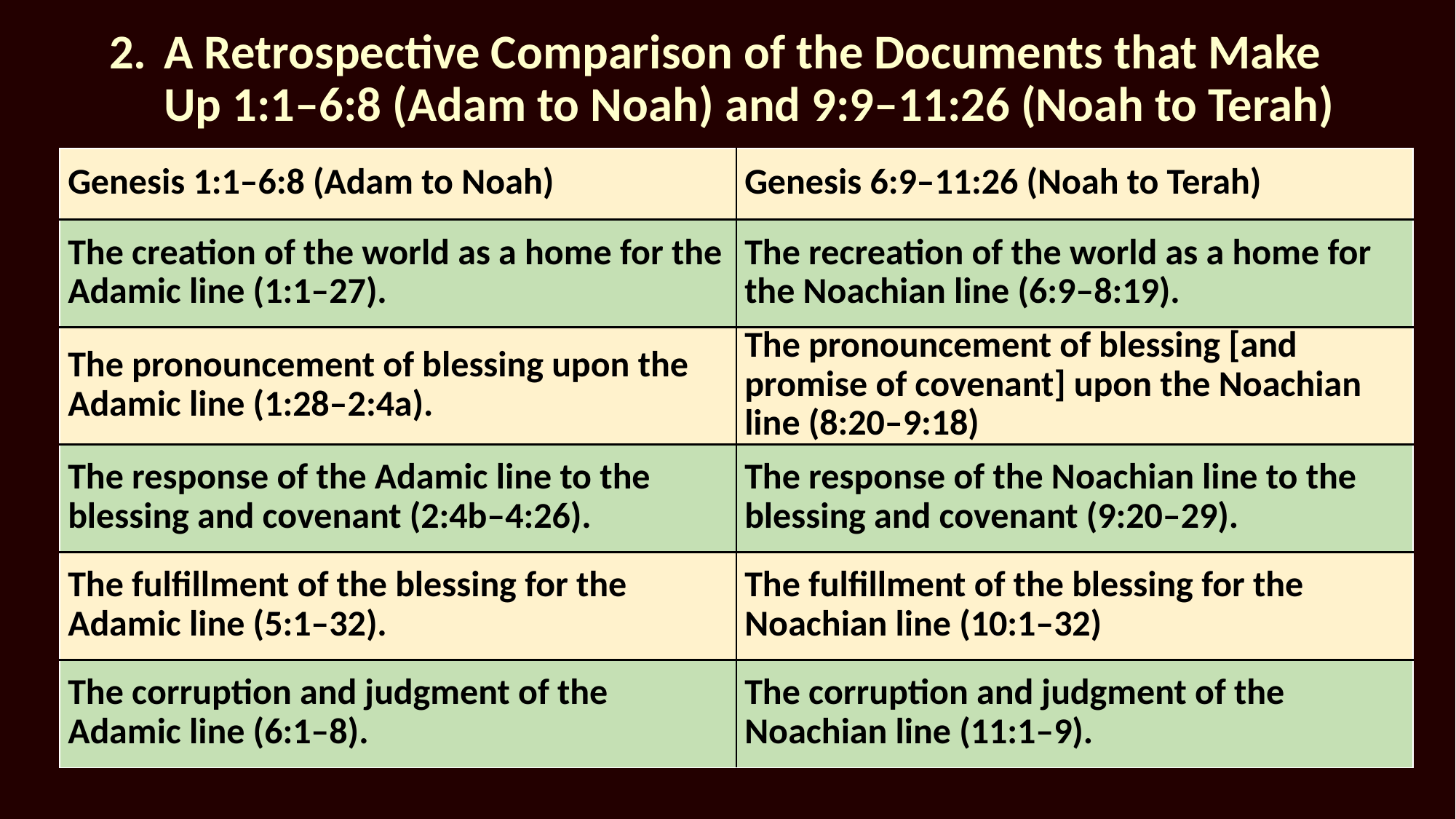

# 2.	A Retrospective Comparison of the Documents that Make Up 1:1–6:8 (Adam to Noah) and 9:9–11:26 (Noah to Terah)
| Genesis 1:1–6:8 (Adam to Noah) | Genesis 6:9–11:26 (Noah to Terah) |
| --- | --- |
| The creation of the world as a home for the Adamic line (1:1–27). | The recreation of the world as a home for the Noachian line (6:9–8:19). |
| The pronouncement of blessing upon the Adamic line (1:28–2:4a). | The pronouncement of blessing [and promise of covenant] upon the Noachian line (8:20–9:18) |
| The response of the Adamic line to the blessing and covenant (2:4b–4:26). | The response of the Noachian line to the blessing and covenant (9:20–29). |
| The fulfillment of the blessing for the Adamic line (5:1–32). | The fulfillment of the blessing for the Noachian line (10:1–32) |
| The corruption and judgment of the Adamic line (6:1–8). | The corruption and judgment of the Noachian line (11:1–9). |